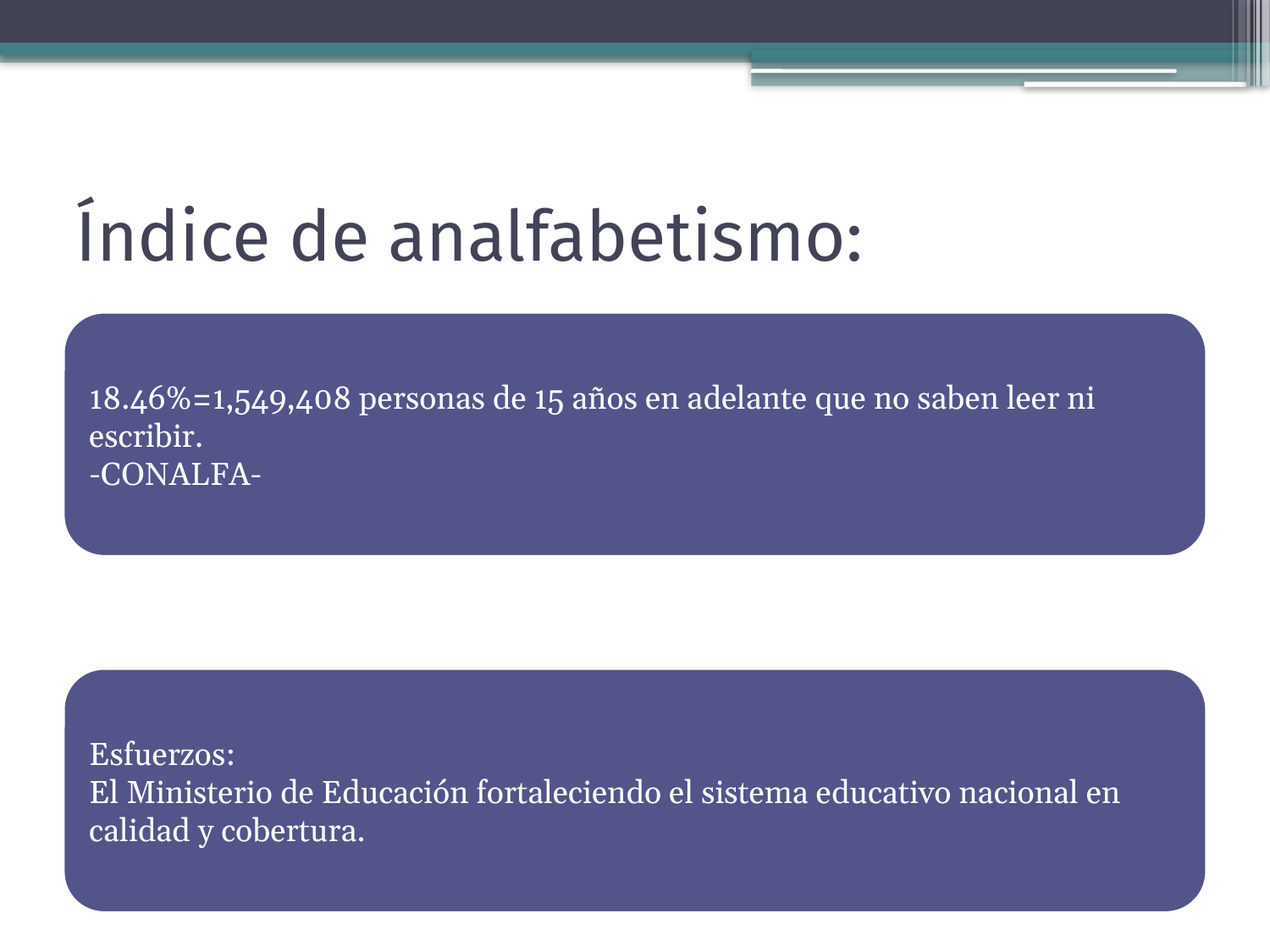

# Índice de analfabetismo:
18.46%=1,549,408 personas de 15 años en adelante que no saben leer ni escribir.
-CONALFA-
Esfuerzos:
El Ministerio de Educación fortaleciendo el sistema educativo nacional en calidad y cobertura.